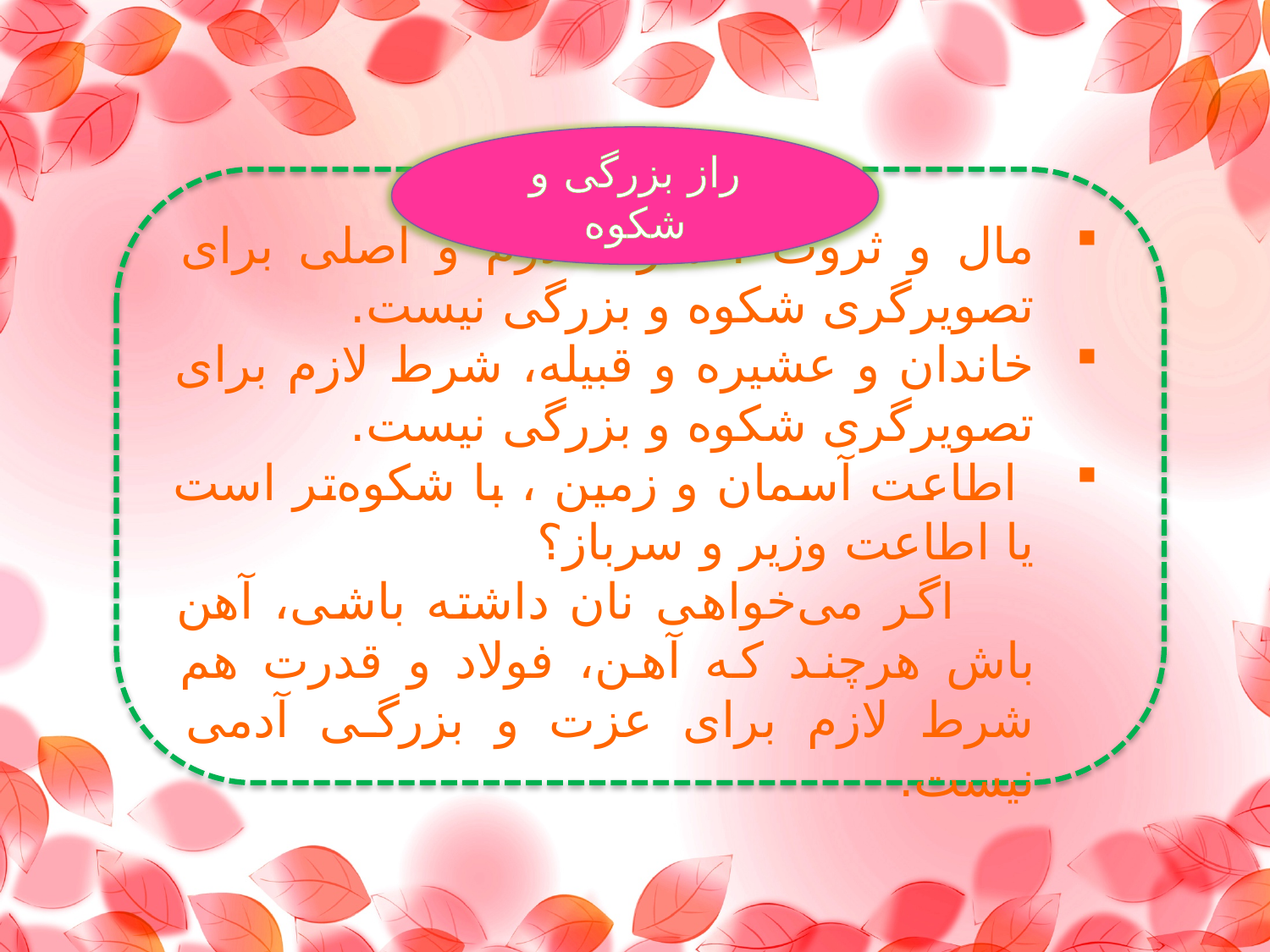

راز بزرگی و شکوه

مال و ثروت ، شرط لازم و اصلی برای تصویرگری شکوه و بزرگی نیست.
خاندان و عشیره و قبیله، شرط لازم برای تصویرگری شکوه و بزرگی نیست.
 اطاعت آسمان و زمین ، با شکوه‌تر است یا اطاعت وزیر و سرباز؟
       اگر می‌خواهی نان داشته باشی، آهن باش هرچند که آهن، فولاد و قدرت هم شرط لازم برای عزت و بزرگی آدمی نیست.